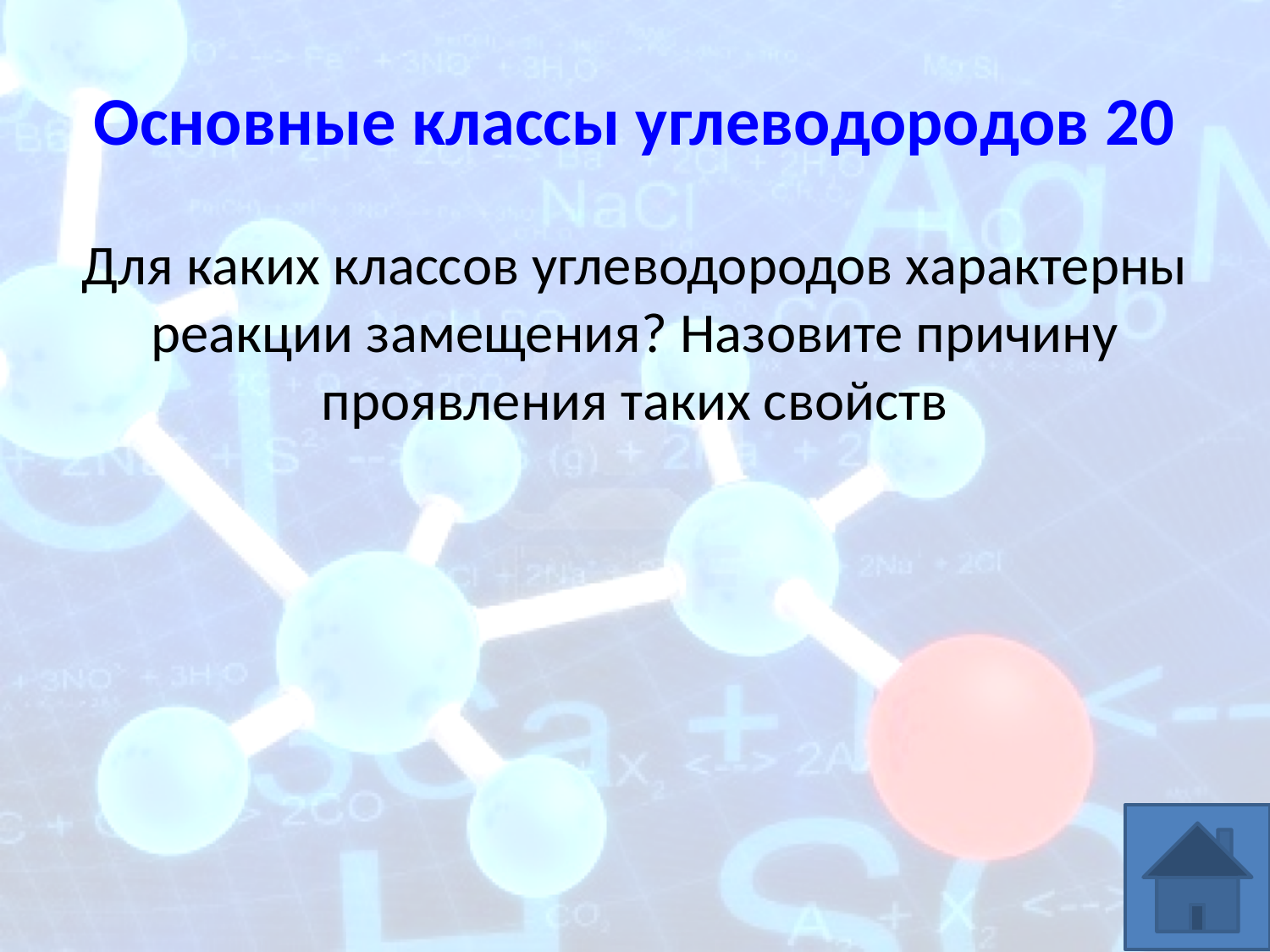

# Основные классы углеводородов 20
Для каких классов углеводородов характерны реакции замещения? Назовите причину проявления таких свойств